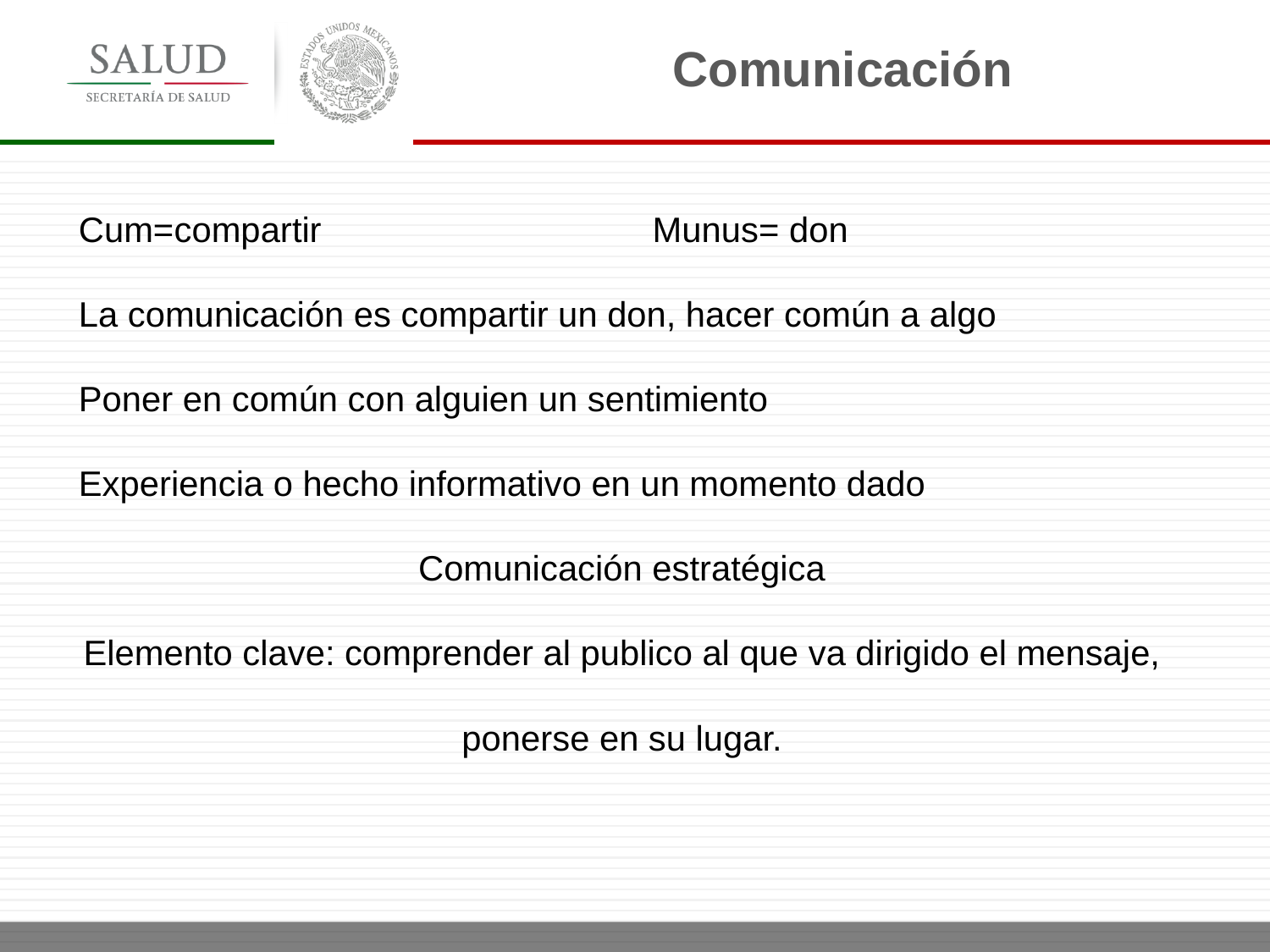

Comunicación
Cum=compartir                                  Munus= don
La comunicación es compartir un don, hacer común a algo
Poner en común con alguien un sentimiento
Experiencia o hecho informativo en un momento dado
Comunicación estratégica
Elemento clave: comprender al publico al que va dirigido el mensaje, ponerse en su lugar.